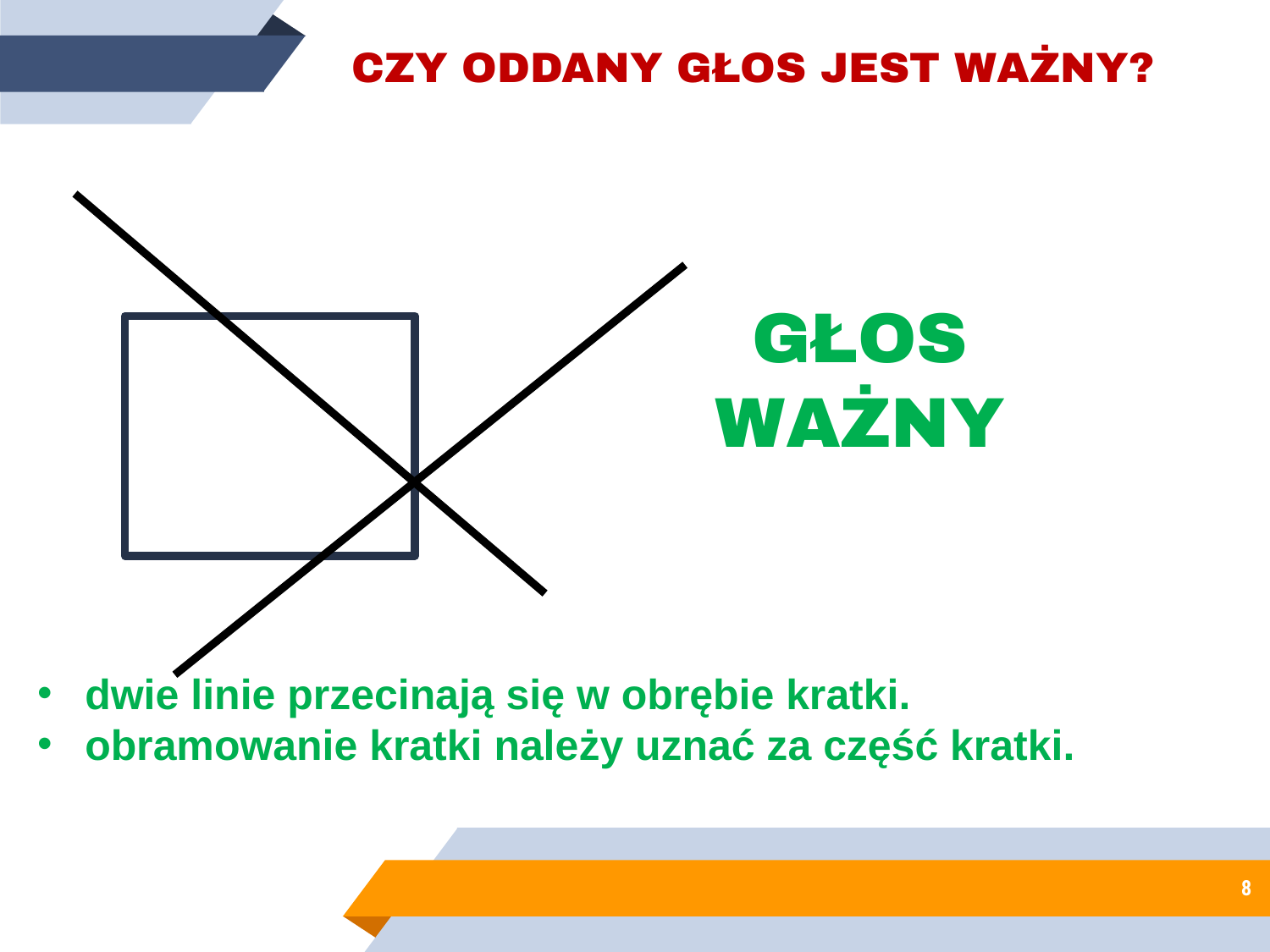

CZY ODDANY GŁOS JEST WAŻNY?
GŁOS WAŻNY

dwie linie przecinają się w obrębie kratki.
obramowanie kratki należy uznać za część kratki.

8